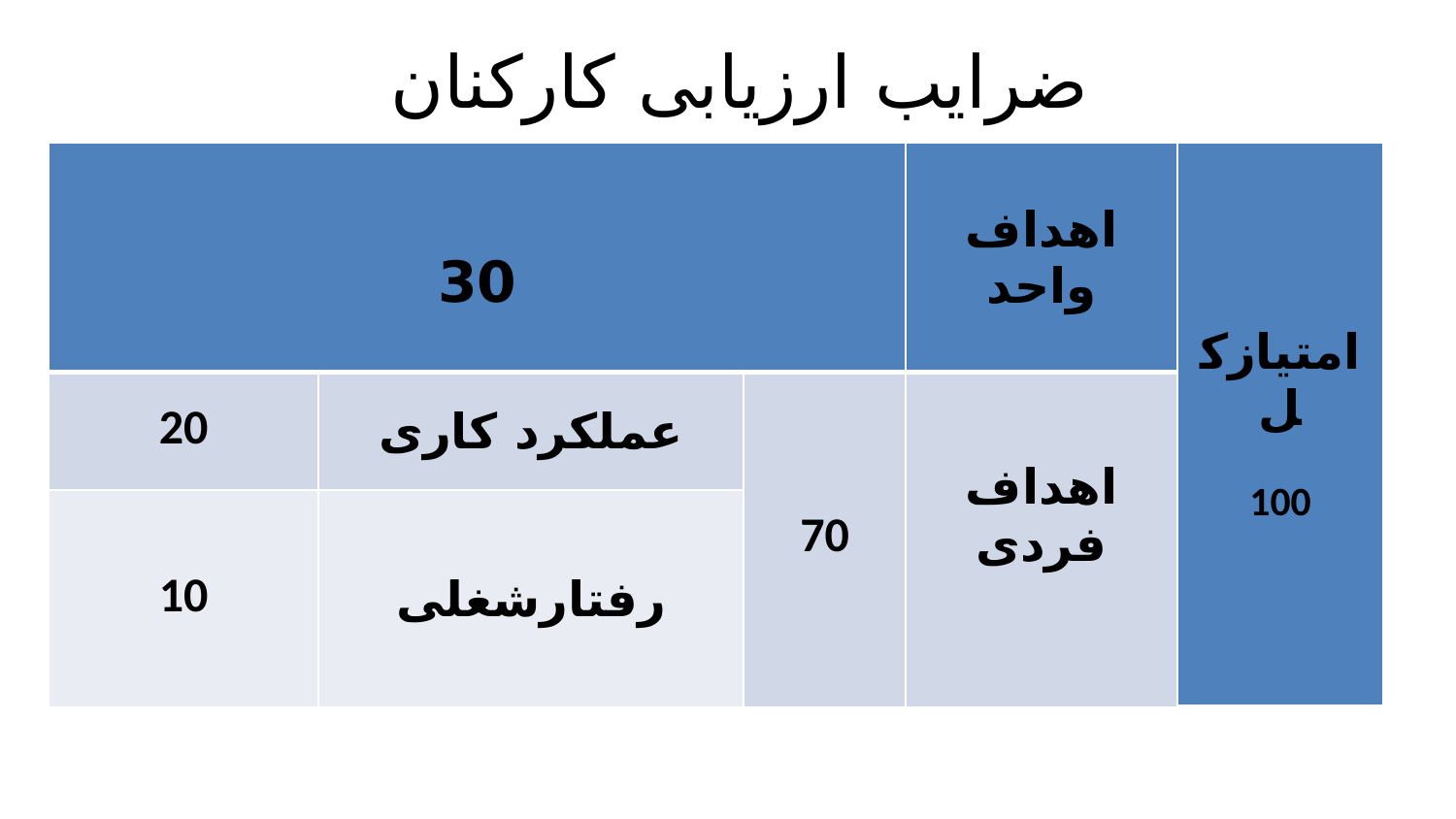

# ضرایب ارزیابی کارکنان
| 30 |  |  | اهداف واحد | امتیازکل 100 |
| --- | --- | --- | --- | --- |
| 20 | عملکرد کاری | 70 | اهداف فردی |  |
| 10 | رفتارشغلی |  |  |  |